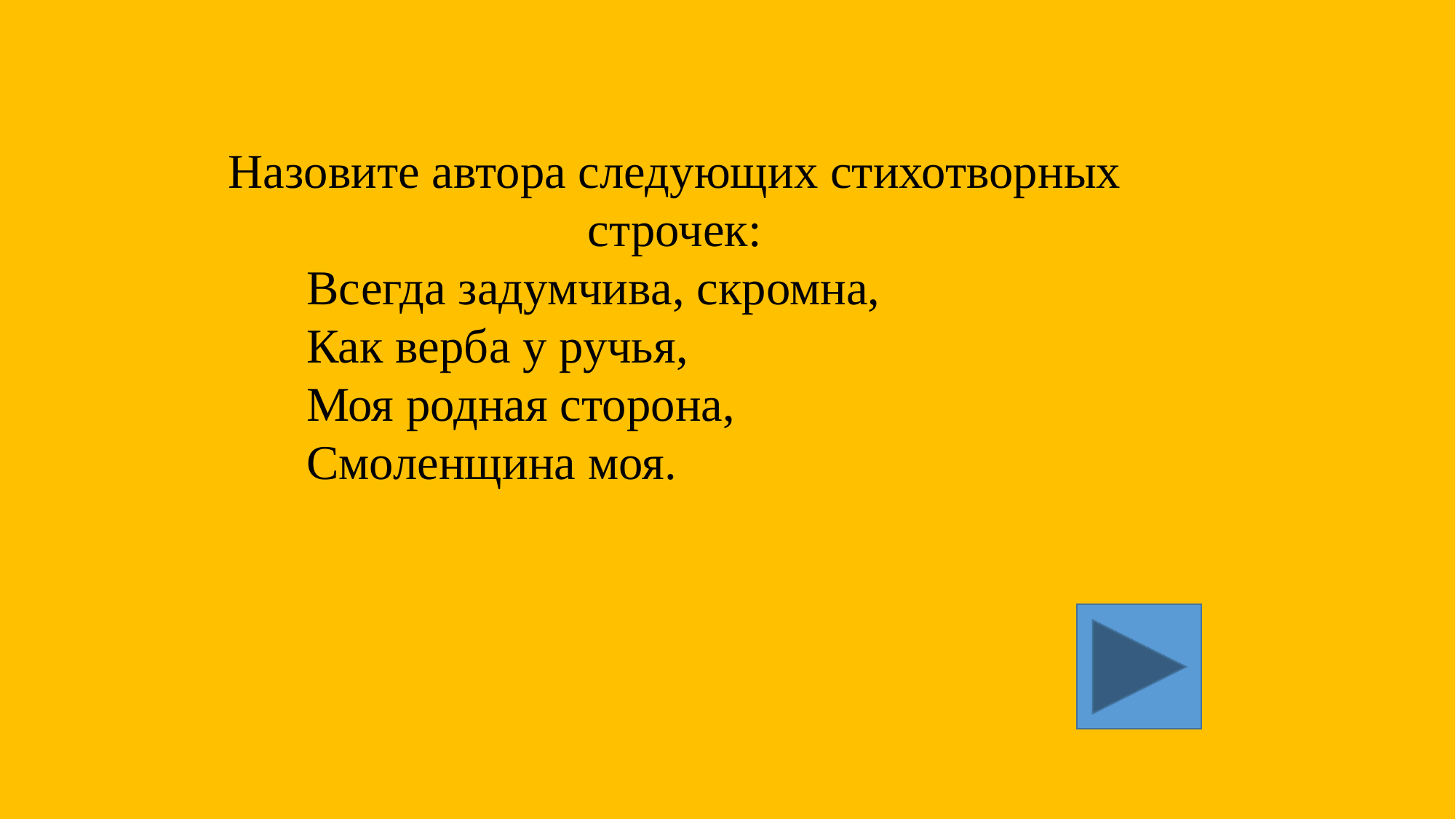

Назовите автора следующих стихотворных строчек:
       Всегда задумчива, скромна,
       Как верба у ручья,
       Моя родная сторона,
       Смоленщина моя.